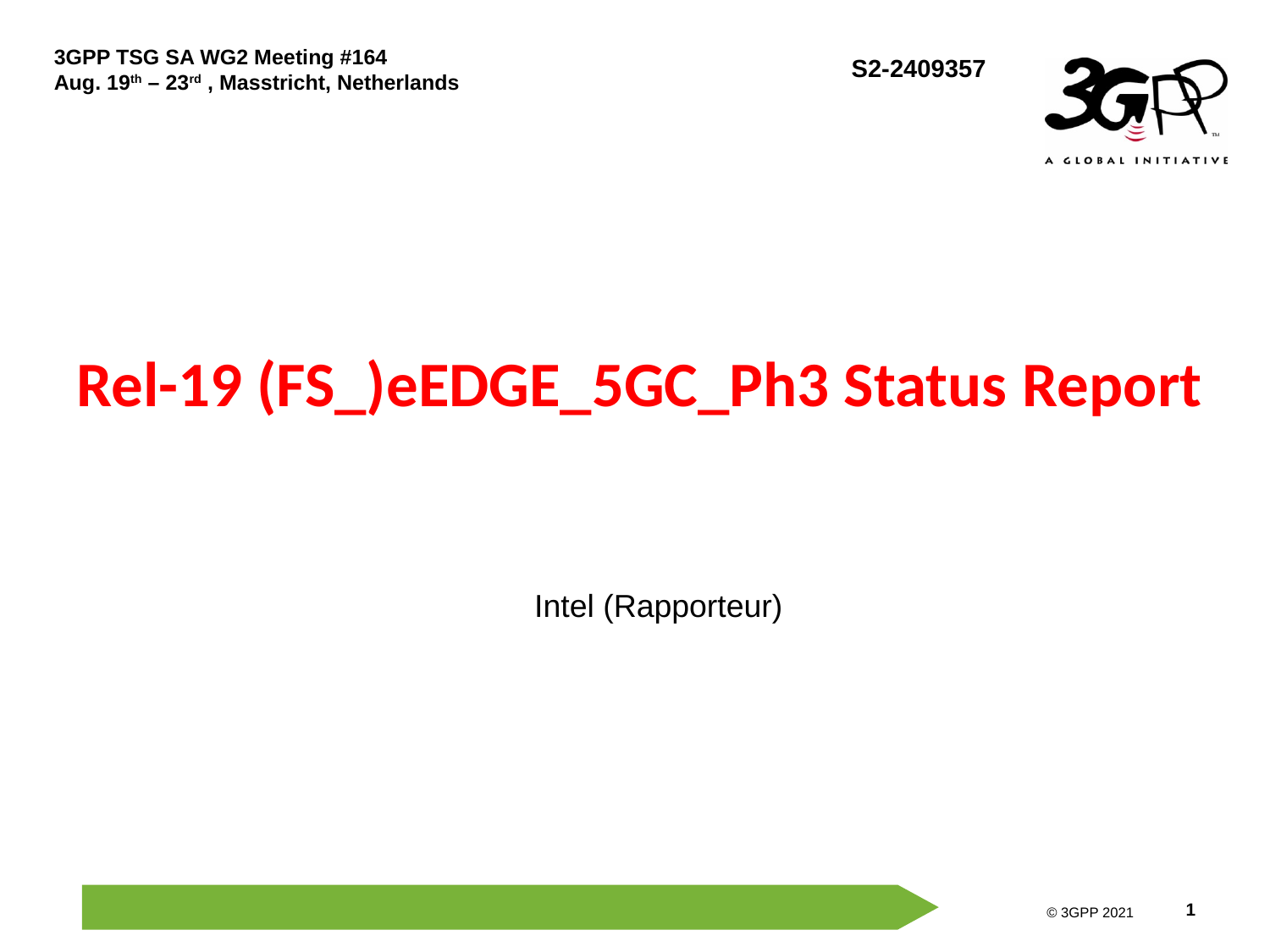

# Rel-19 (FS_)eEDGE_5GC_Ph3 Status Report
Intel (Rapporteur)